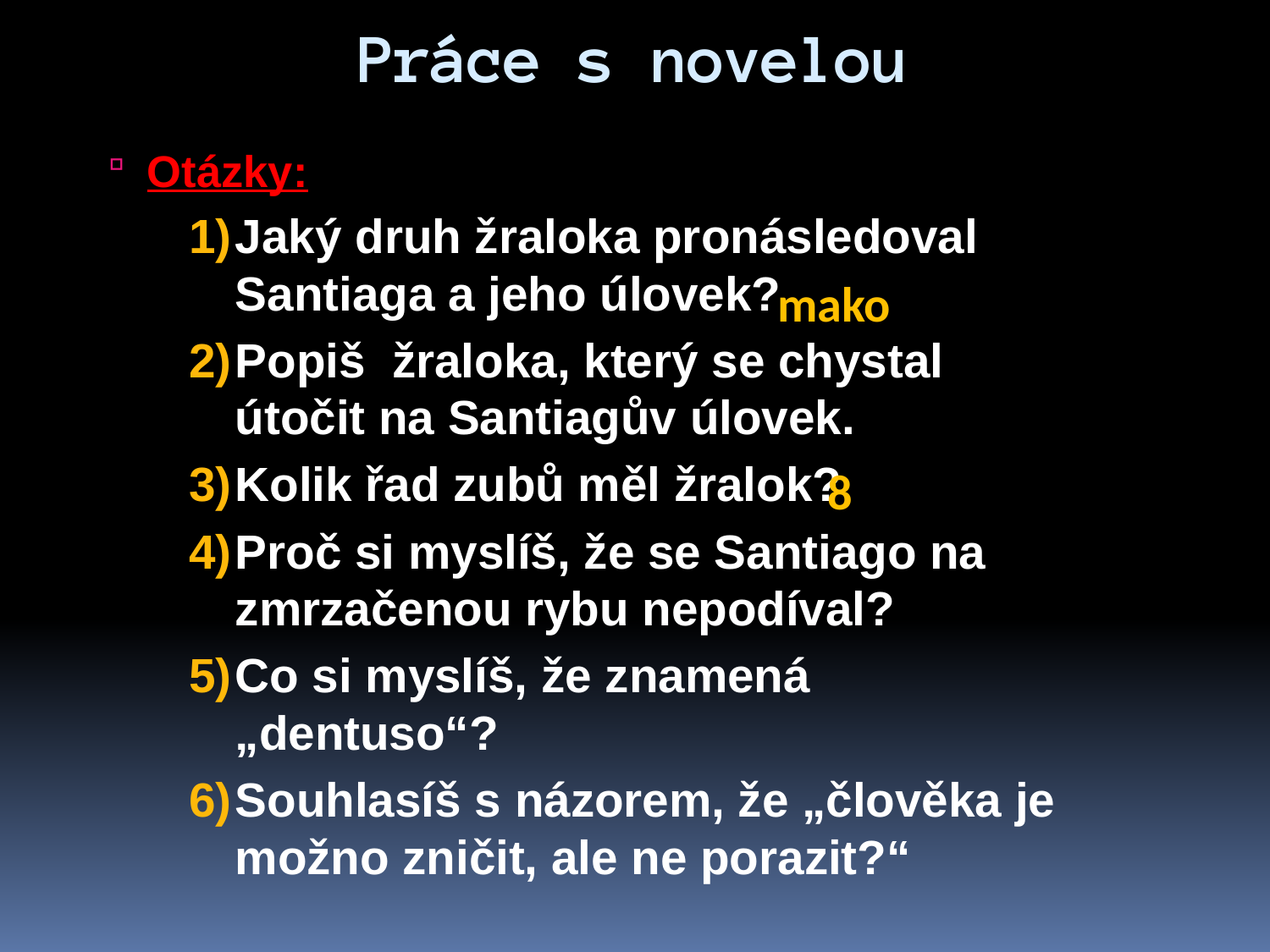

# Práce s novelou
Otázky:
Jaký druh žraloka pronásledoval Santiaga a jeho úlovek?
Popiš  žraloka, který se chystal útočit na Santiagův úlovek.
Kolik řad zubů měl žralok?
Proč si myslíš, že se Santiago na zmrzačenou rybu nepodíval?
Co si myslíš, že znamená „dentuso“?
Souhlasíš s názorem, že „člověka je možno zničit, ale ne porazit?“

mako
8